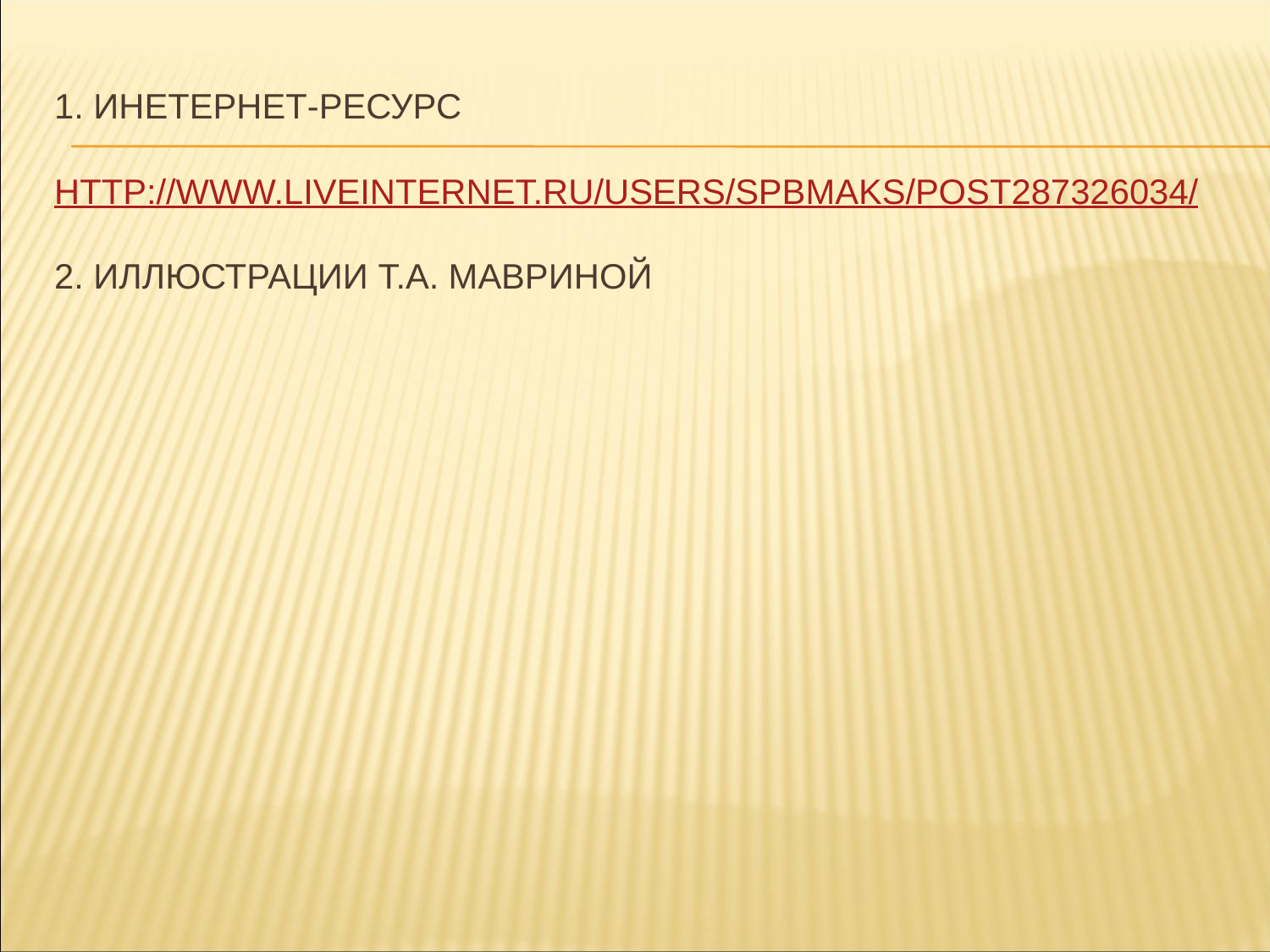

# 1. Инетернет-ресурс http://www.liveinternet.ru/users/spbmaks/post287326034/ 2. Иллюстрации Т.А. Мавриной